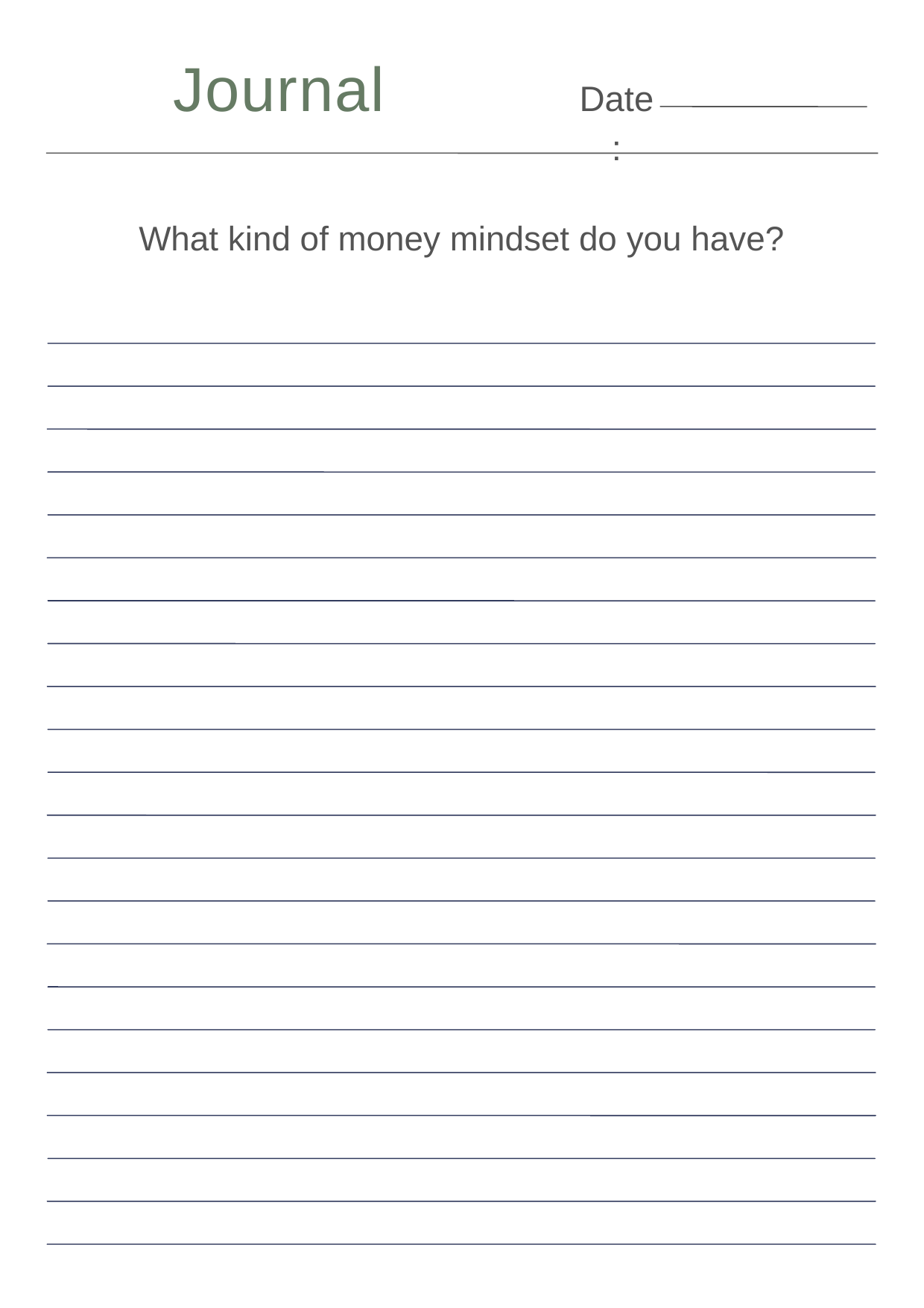

Journal
Date:

What kind of money mindset do you have?